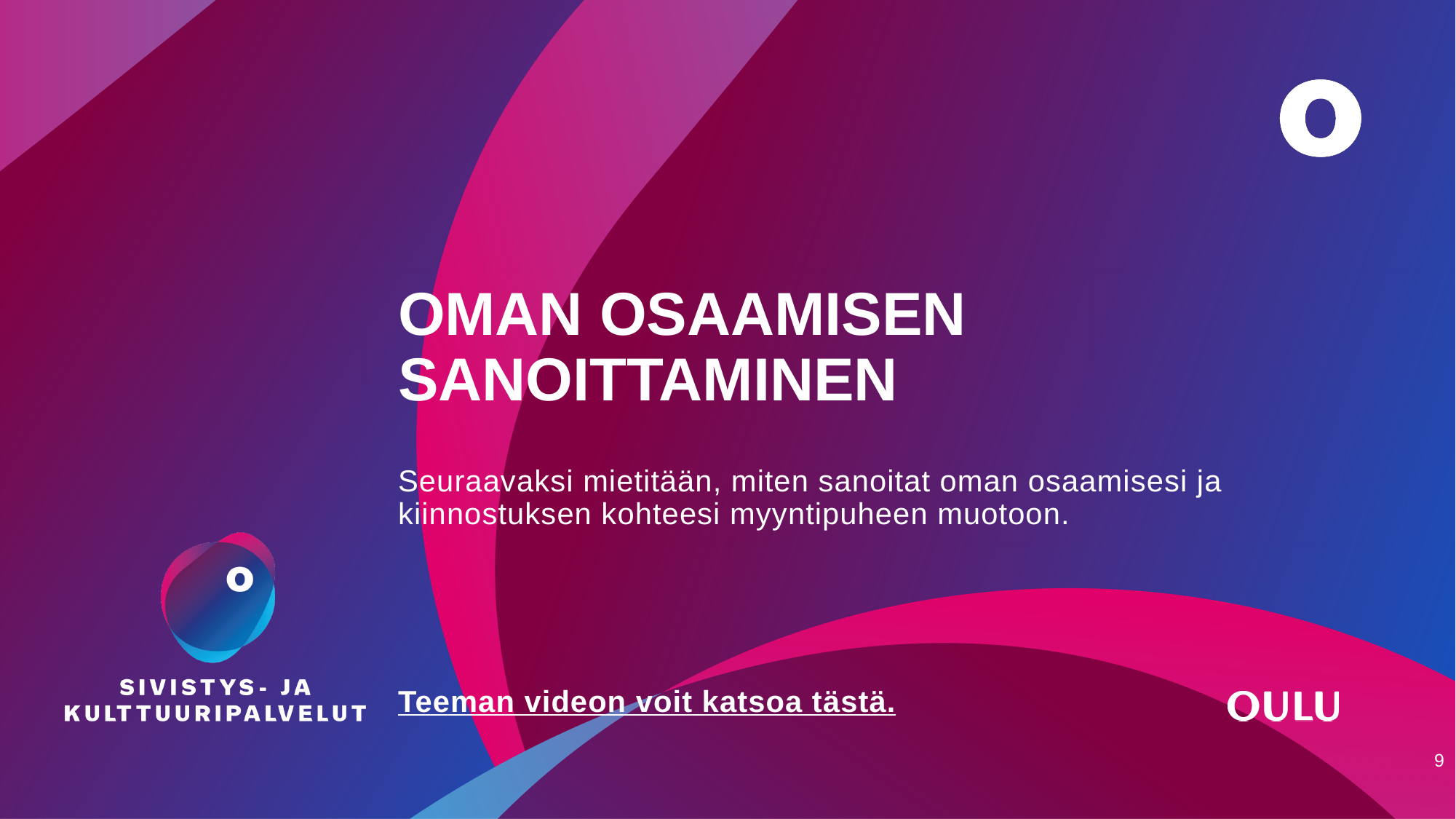

# OMAN OSAAMISEN SANOITTAMINEN
Seuraavaksi mietitään, miten sanoitat oman osaamisesi ja kiinnostuksen kohteesi myyntipuheen muotoon.
Teeman videon voit katsoa tästä.
9